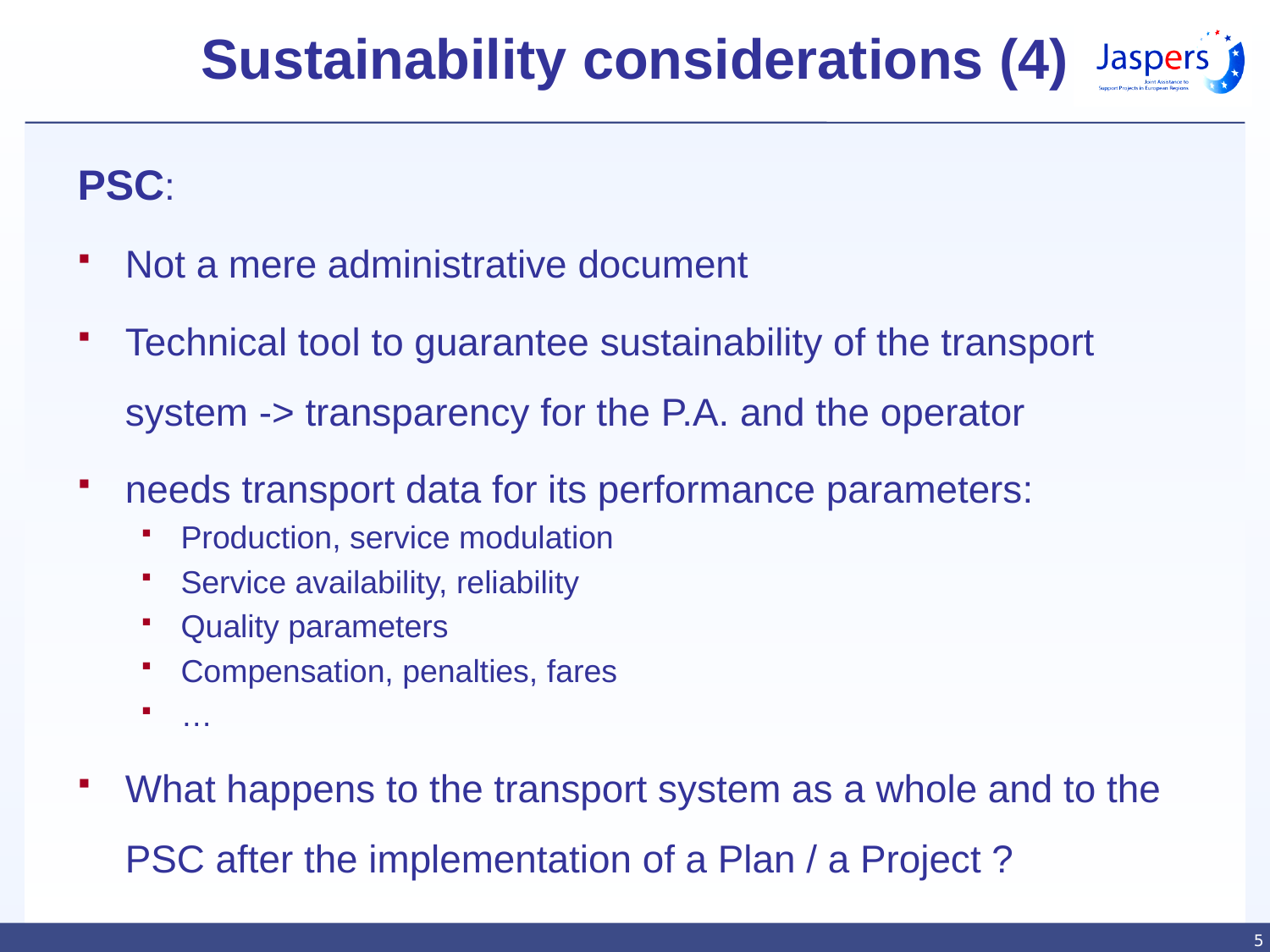

# Sustainability considerations (4)
PSC:
Not a mere administrative document
Technical tool to guarantee sustainability of the transport system -> transparency for the P.A. and the operator
needs transport data for its performance parameters:
Production, service modulation
Service availability, reliability
Quality parameters
Compensation, penalties, fares
…
What happens to the transport system as a whole and to the PSC after the implementation of a Plan / a Project ?

5